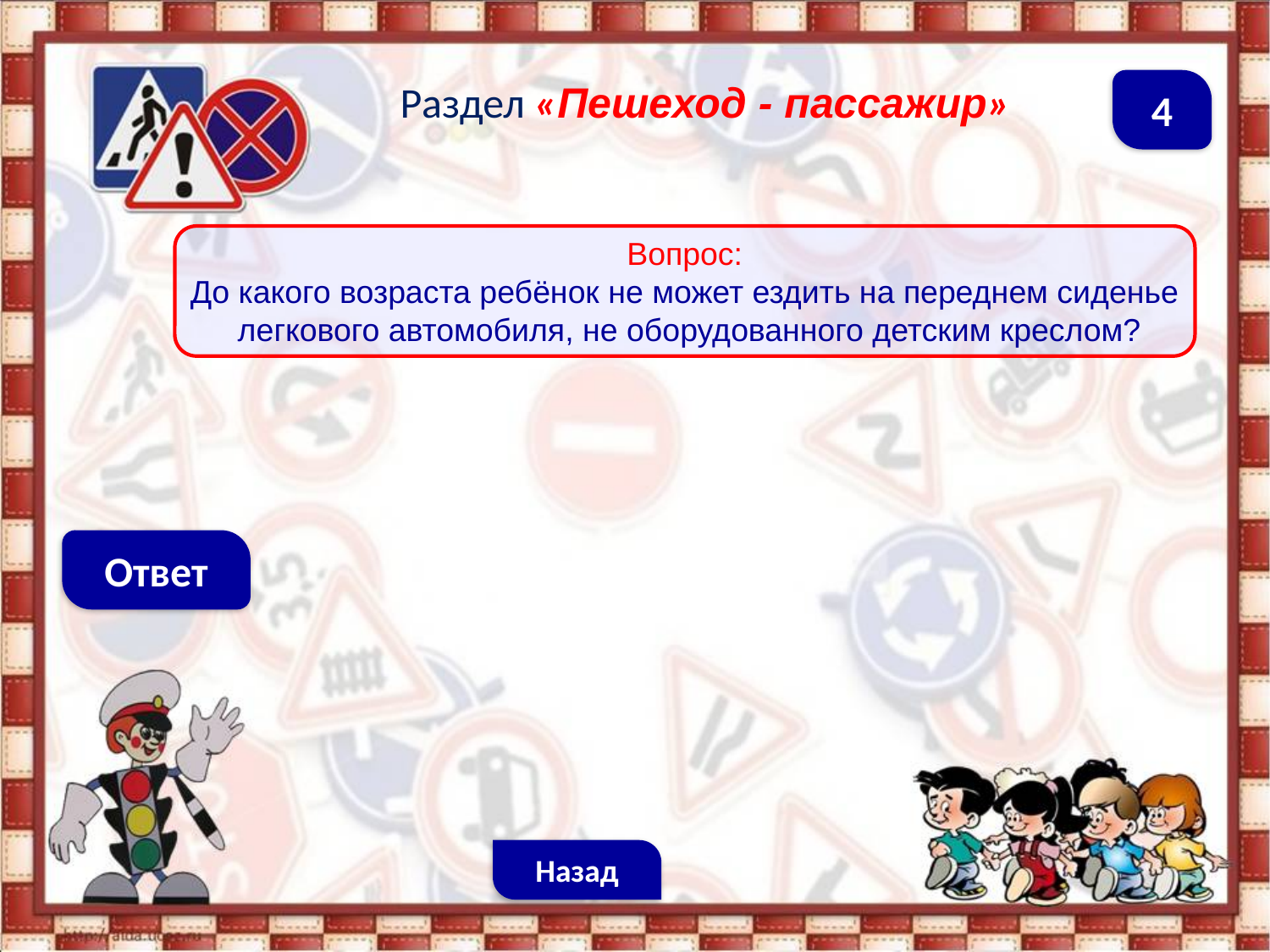

Раздел «Пешеход - пассажир»
4
Вопрос:
До какого возраста ребёнок не может ездить на переднем сиденье
 легкового автомобиля, не оборудованного детским креслом?

Ответ
Назад